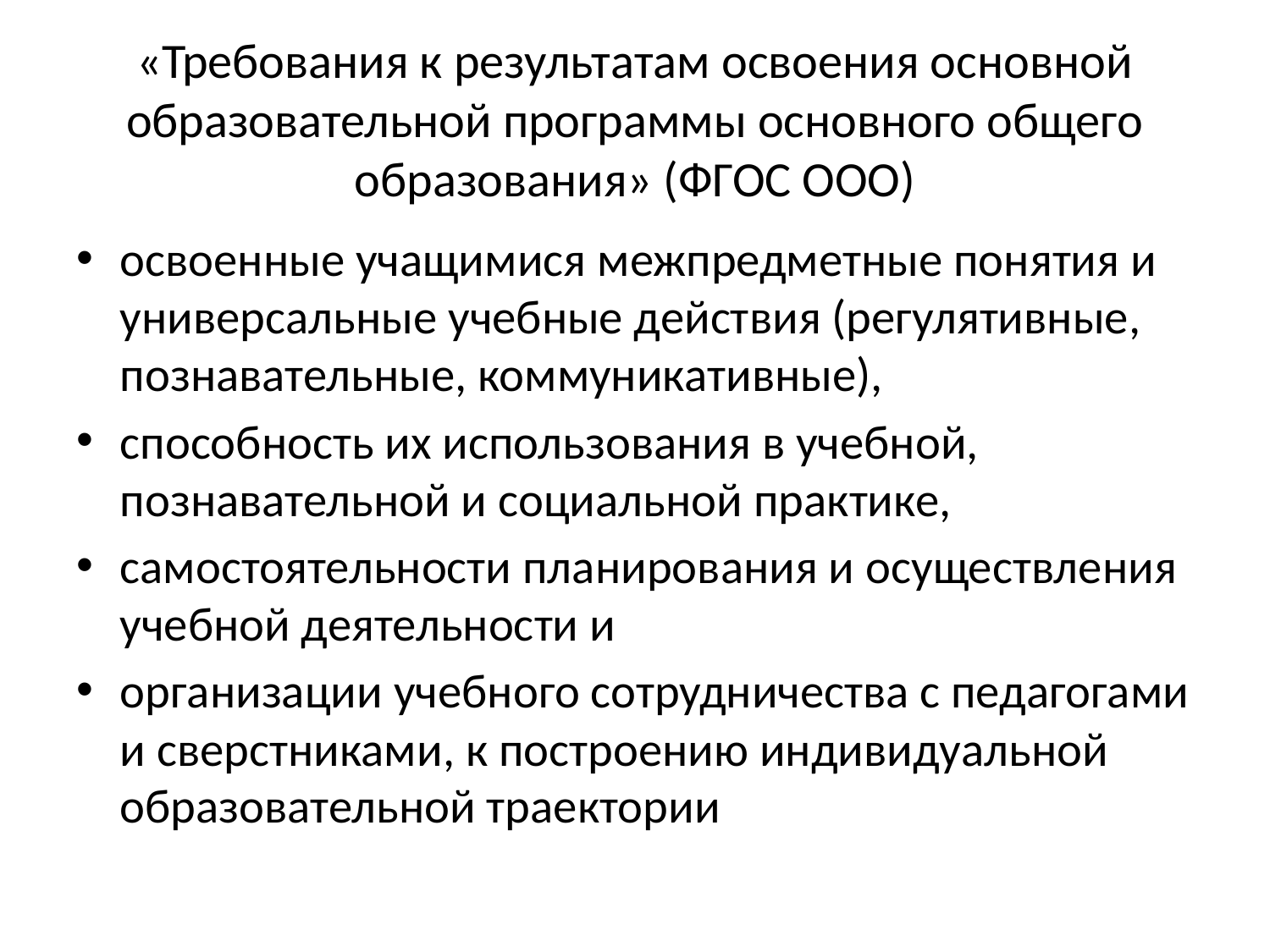

# «Требования к результатам освоения основной образовательной программы основного общего образования» (ФГОС ООО)
освоенные учащимися межпредметные понятия и универсальные учебные действия (регулятивные, познавательные, коммуникативные),
способность их использования в учебной, познавательной и социальной практике,
самостоятельности планирования и осуществления учебной деятельности и
организации учебного сотрудничества с педагогами и сверстниками, к построению индивидуальной образовательной траектории